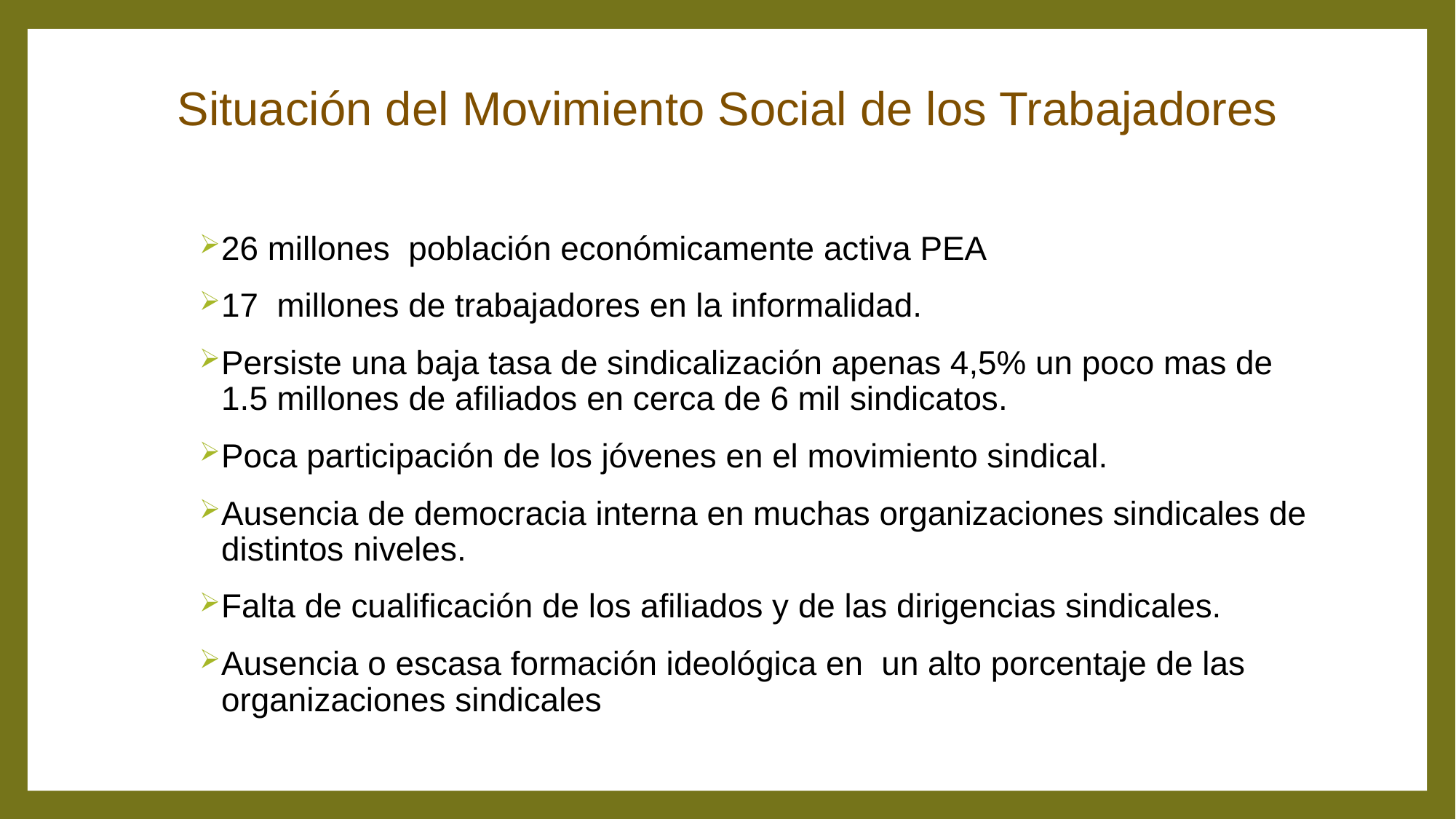

# Situación del Movimiento Social de los Trabajadores
26 millones  población económicamente activa PEA
17  millones de trabajadores en la informalidad.
Persiste una baja tasa de sindicalización apenas 4,5% un poco mas de 1.5 millones de afiliados en cerca de 6 mil sindicatos.
Poca participación de los jóvenes en el movimiento sindical.
Ausencia de democracia interna en muchas organizaciones sindicales de distintos niveles.
Falta de cualificación de los afiliados y de las dirigencias sindicales.
Ausencia o escasa formación ideológica en  un alto porcentaje de las organizaciones sindicales